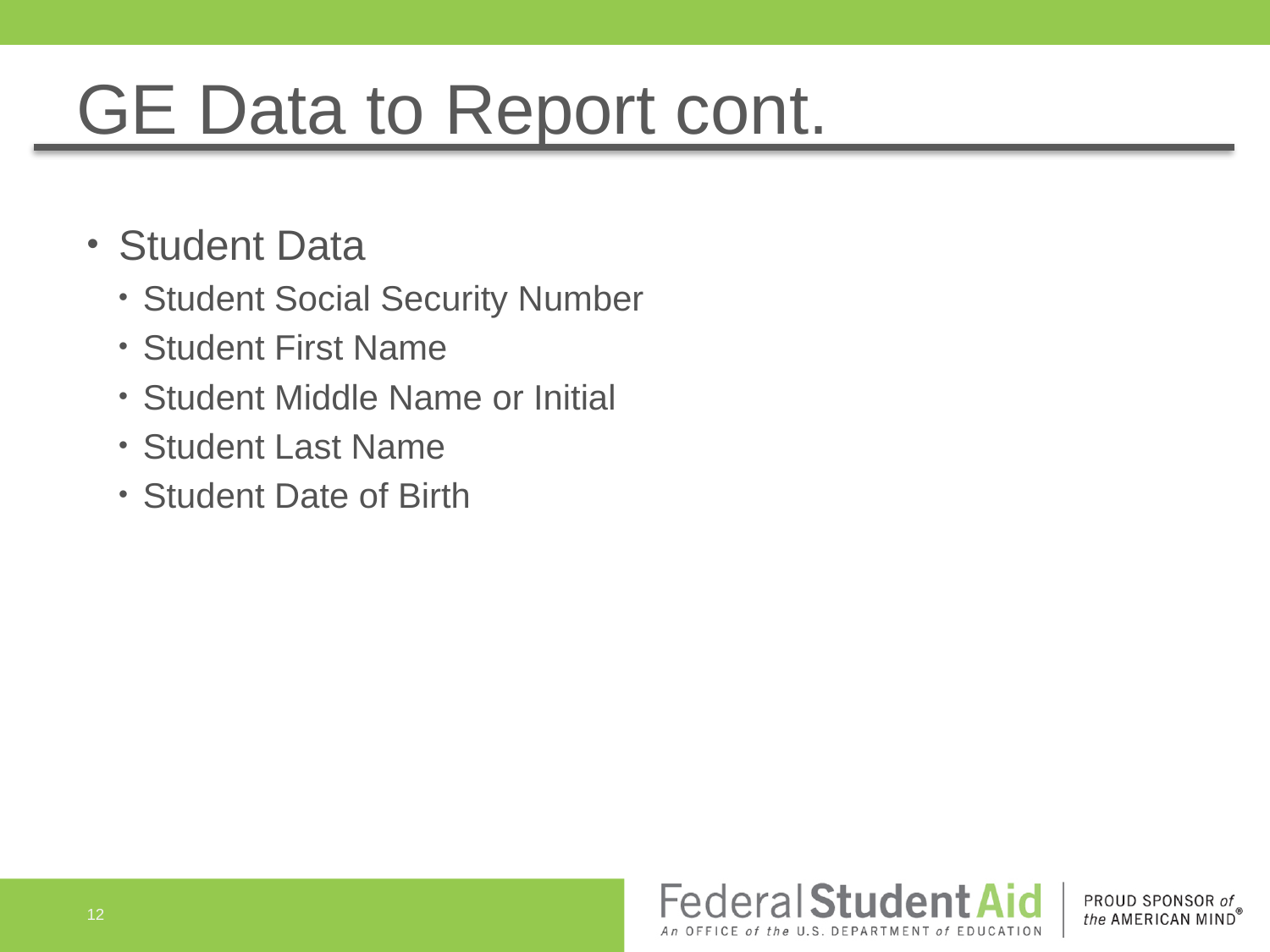

# GE Data to Report cont.
Student Data
Student Social Security Number
Student First Name
Student Middle Name or Initial
Student Last Name
Student Date of Birth

12